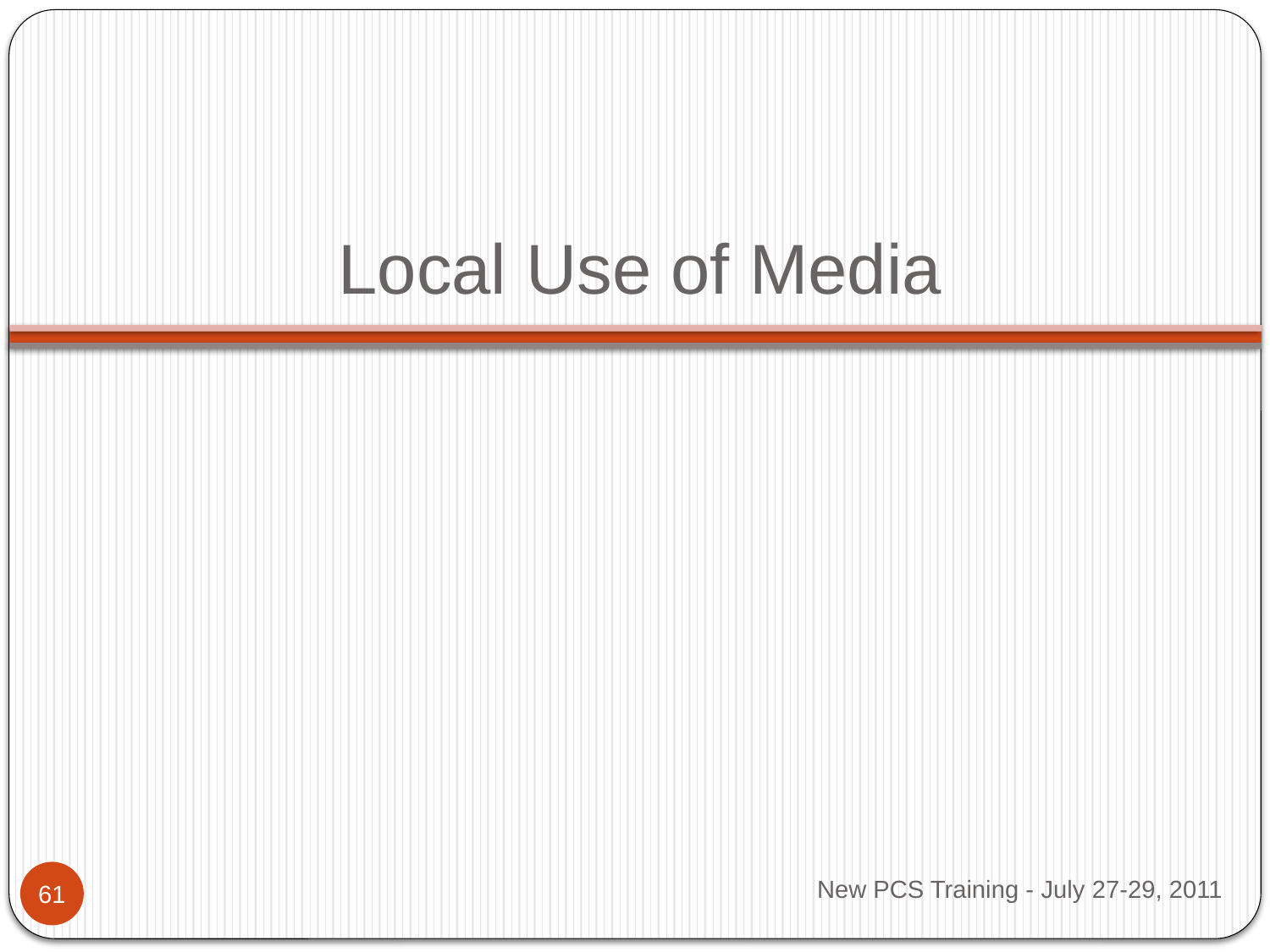

# Local Use of Media

New PCS Training - July 27-29, 2011
61